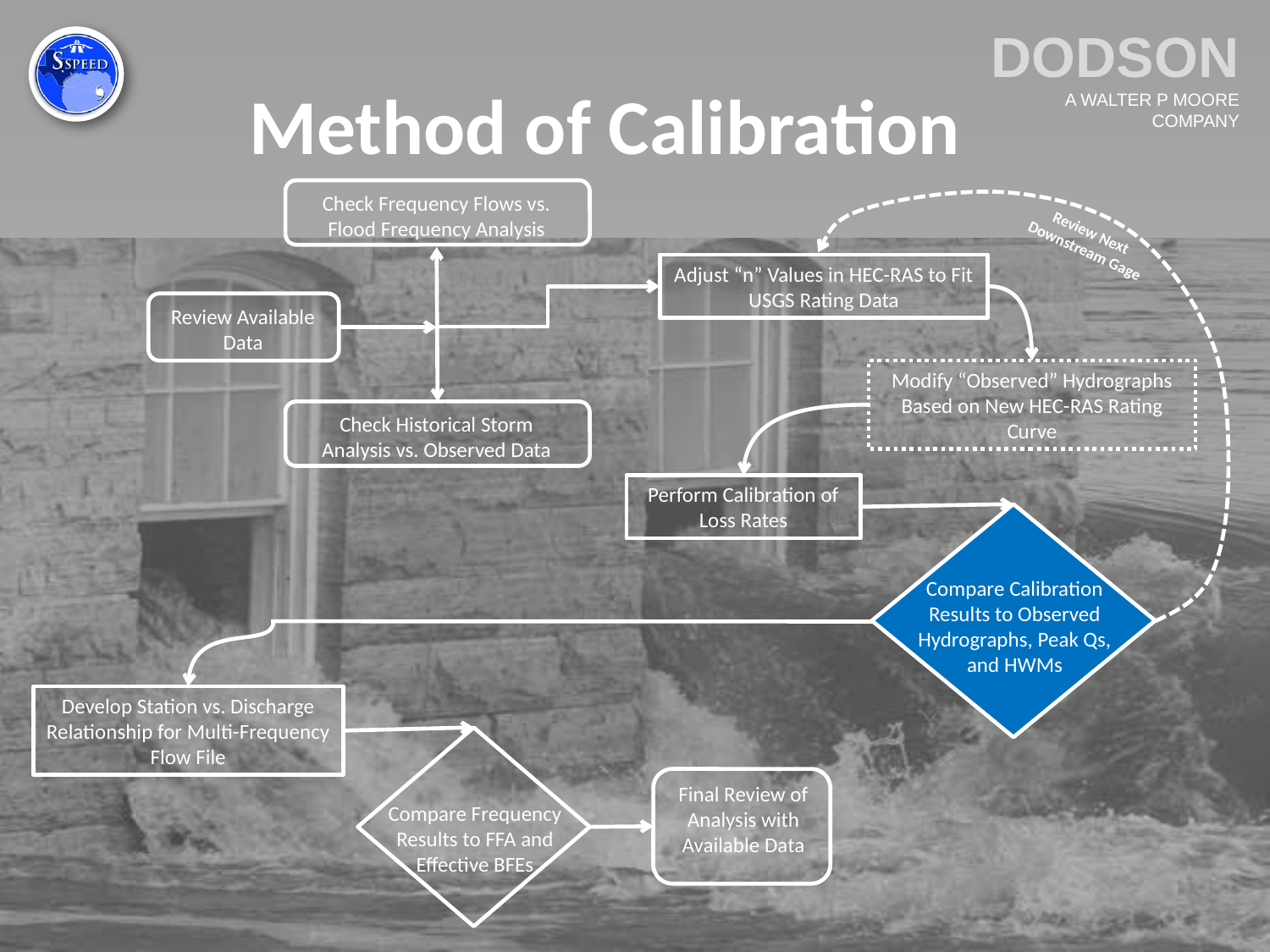

# Method of Calibration

Check Frequency Flows vs. Flood Frequency Analysis

Review Next
 Downstream Gage
Adjust “n” Values in HEC-RAS to Fit USGS Rating Data

Review Available Data
Modify “Observed” Hydrographs Based on New HEC-RAS Rating Curve

Check Historical Storm Analysis vs. Observed Data
Perform Calibration of Loss Rates

Compare Calibration Results to Observed Hydrographs, Peak Qs, and HWMs
Develop Station vs. Discharge Relationship for Multi-Frequency Flow File

Compare Frequency Results to FFA and Effective BFEs

Final Review of Analysis with Available Data